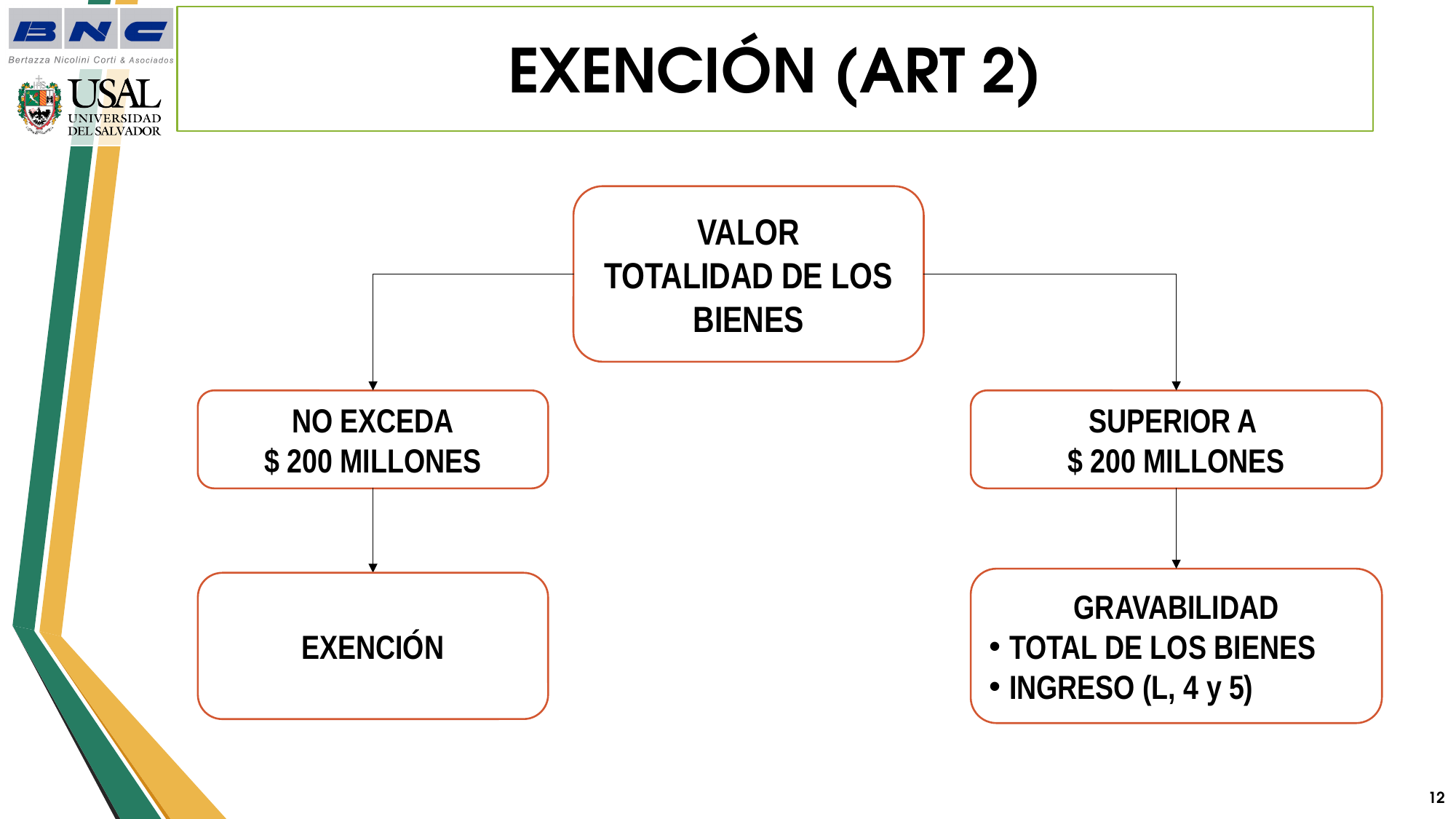

# EXENCIÓN (ART 2)
VALOR
TOTALIDAD DE LOS BIENES
NO EXCEDA
$ 200 MILLONES
SUPERIOR A
$ 200 MILLONES
GRAVABILIDAD
TOTAL DE LOS BIENES
INGRESO (L, 4 y 5)
EXENCIÓN
12